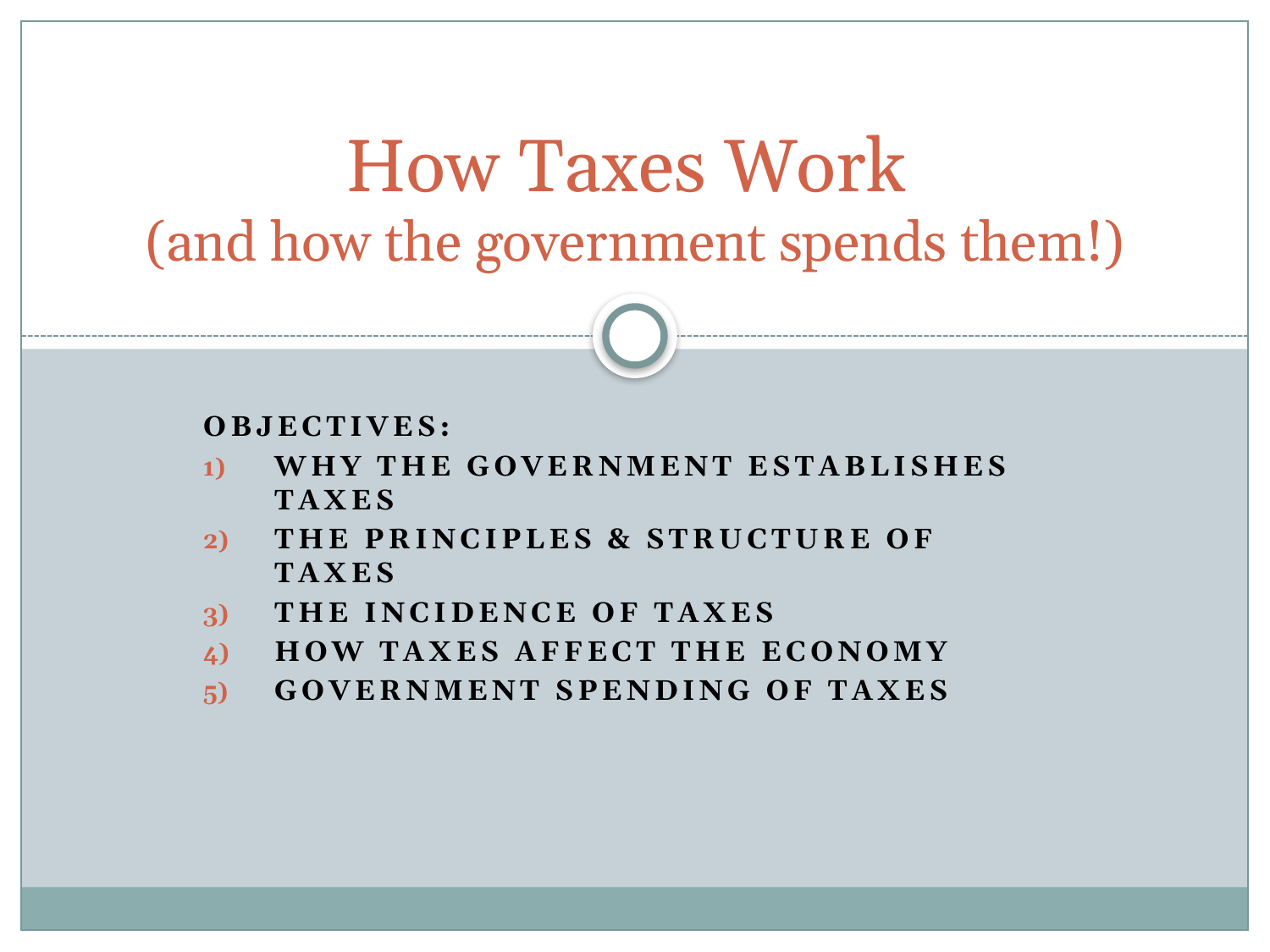

# How Taxes Work (and how the government spends them!)
Objectives:
Why the government establishes taxes
The principles & structure of taxes
The incidence of taxes
How taxes affect the economy
Government Spending of Taxes